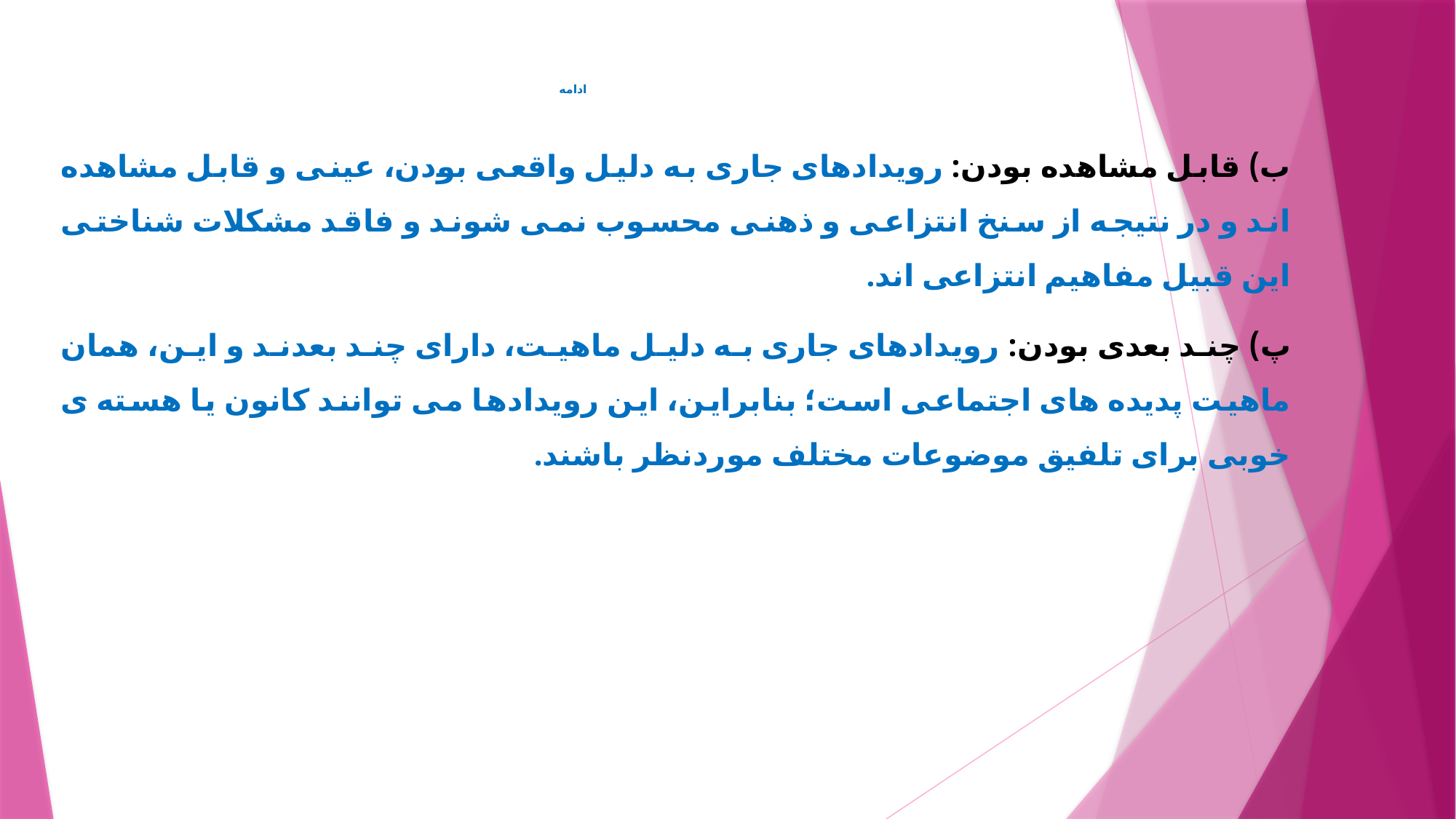

# ادامه
ب) قابل مشاهده بودن: رويدادهای جاری به دليل واقعی بودن، عينی و قابل مشاهده اند و در نتيجه از سنخ انتزاعی و ذهنی محسوب نمی شوند و فاقد مشکلات شناختی اين قبيل مفاهيم انتزاعی اند.
پ) چند بعدی بودن: رويدادهای جاری به دليل ماهيت، دارای چند بعدند و اين، همان ماهيت پديده های اجتماعی است؛ بنابراين، اين رويدادها می توانند کانون يا هسته ی خوبی برای تلفيق موضوعات مختلف موردنظر باشند.